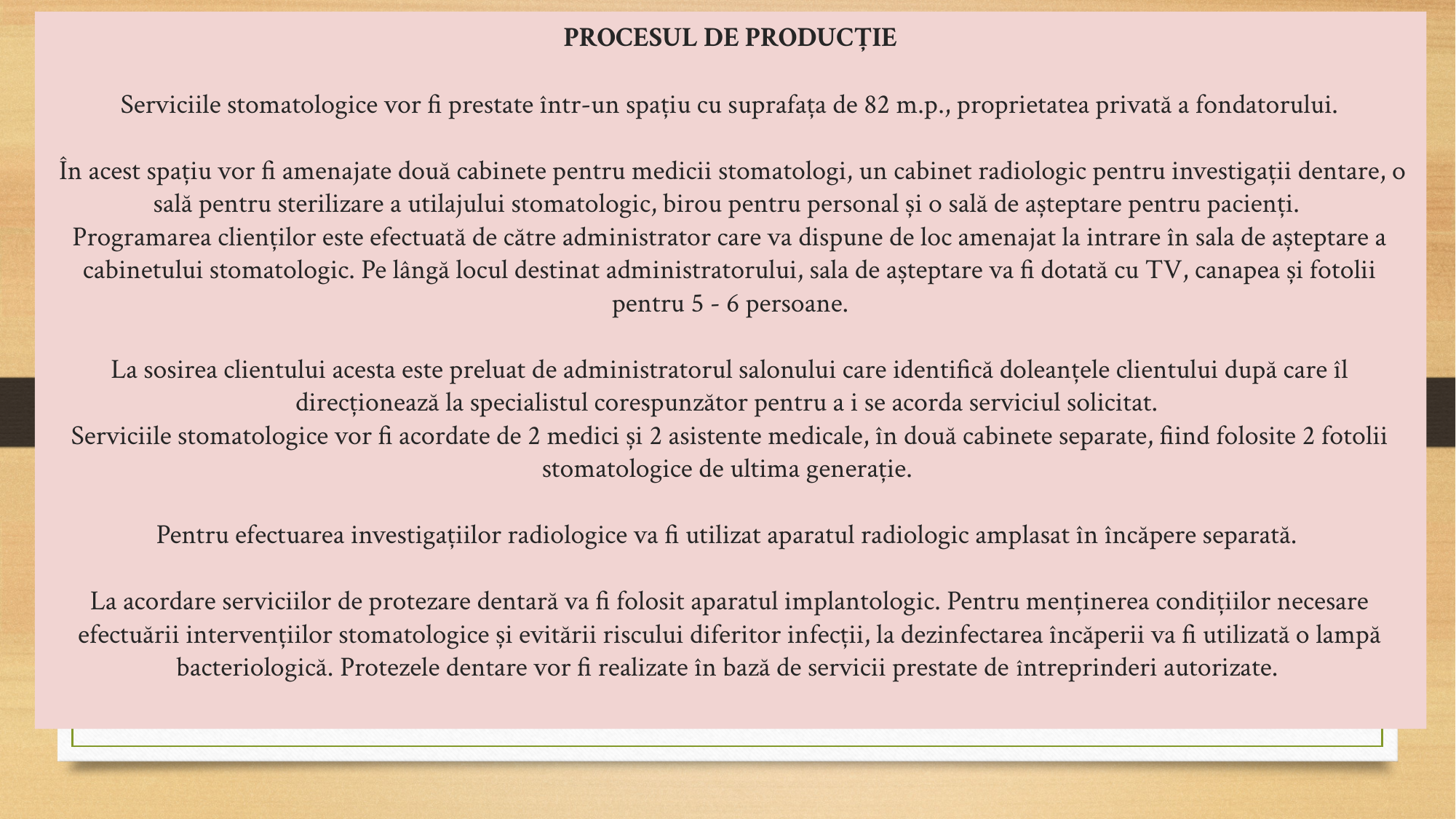

# PROCESUL DE PRODUCȚIE Serviciile stomatologice vor fi prestate într-un spațiu cu suprafața de 82 m.p., proprietatea privată a fondatorului. În acest spațiu vor fi amenajate două cabinete pentru medicii stomatologi, un cabinet radiologic pentru investigații dentare, o sală pentru sterilizare a utilajului stomatologic, birou pentru personal și o sală de așteptare pentru pacienți. Programarea clienților este efectuată de către administrator care va dispune de loc amenajat la intrare în sala de așteptare a cabinetului stomatologic. Pe lângă locul destinat administratorului, sala de așteptare va fi dotată cu TV, canapea și fotolii pentru 5 - 6 persoane. La sosirea clientului acesta este preluat de administratorul salonului care identifică doleanțele clientului după care îl direcționează la specialistul corespunzător pentru a i se acorda serviciul solicitat. Serviciile stomatologice vor fi acordate de 2 medici și 2 asistente medicale, în două cabinete separate, fiind folosite 2 fotolii stomatologice de ultima generație. Pentru efectuarea investigațiilor radiologice va fi utilizat aparatul radiologic amplasat în încăpere separată. La acordare serviciilor de protezare dentară va fi folosit aparatul implantologic. Pentru menținerea condițiilor necesare efectuării intervențiilor stomatologice și evitării riscului diferitor infecții, la dezinfectarea încăperii va fi utilizată o lampă bacteriologică. Protezele dentare vor fi realizate în bază de servicii prestate de întreprinderi autorizate.